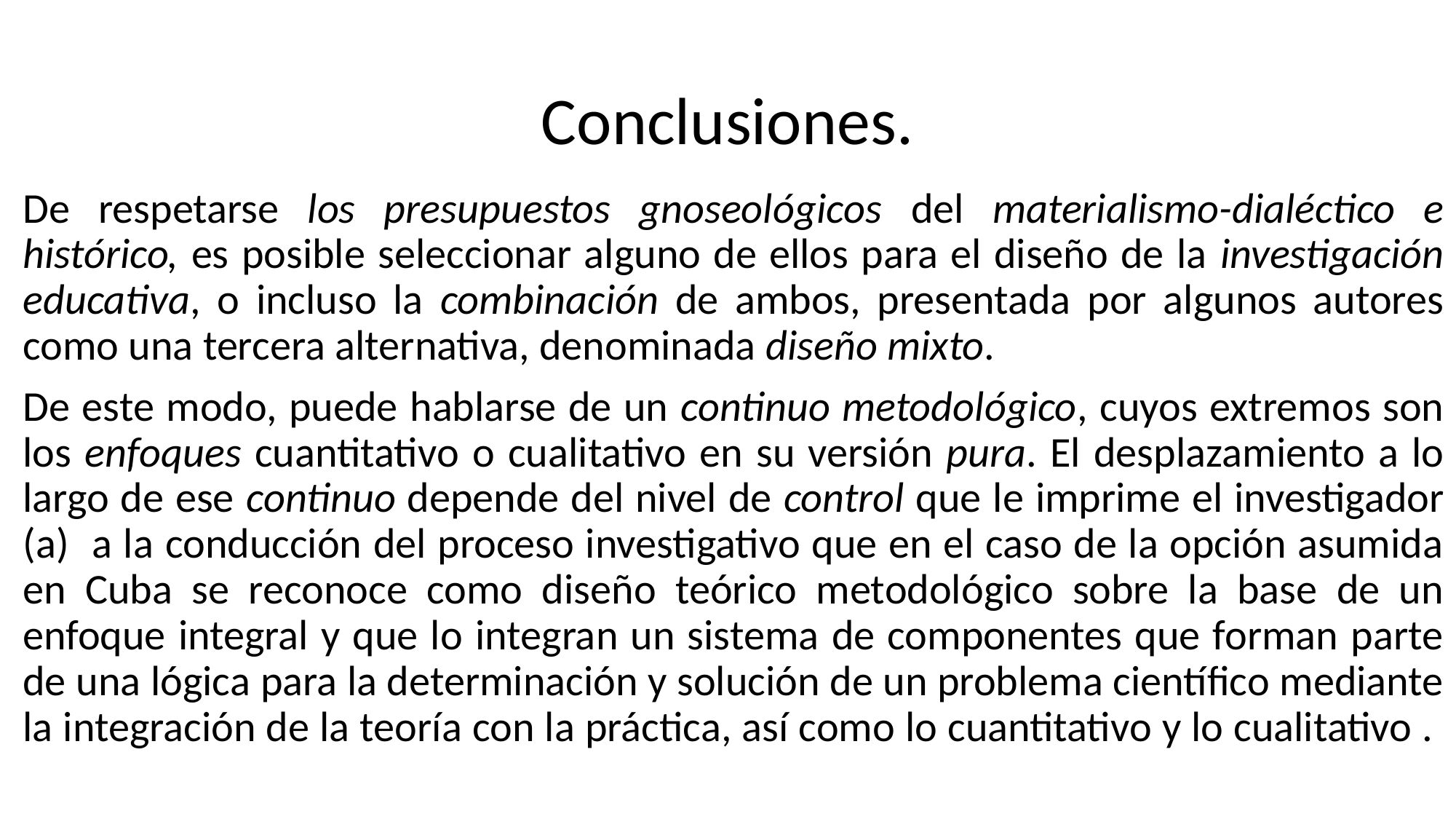

# Conclusiones.
De respetarse los presupuestos gnoseológicos del materialismo-dialéctico e histórico, es posible seleccionar alguno de ellos para el diseño de la investigación educativa, o incluso la combinación de ambos, presentada por algunos autores como una tercera alternativa, denominada diseño mixto.
De este modo, puede hablarse de un continuo metodológico, cuyos extremos son los enfoques cuantitativo o cualitativo en su versión pura. El desplazamiento a lo largo de ese continuo depende del nivel de control que le imprime el investigador (a)  a la conducción del proceso investigativo que en el caso de la opción asumida en Cuba se reconoce como diseño teórico metodológico sobre la base de un enfoque integral y que lo integran un sistema de componentes que forman parte de una lógica para la determinación y solución de un problema científico mediante la integración de la teoría con la práctica, así como lo cuantitativo y lo cualitativo .